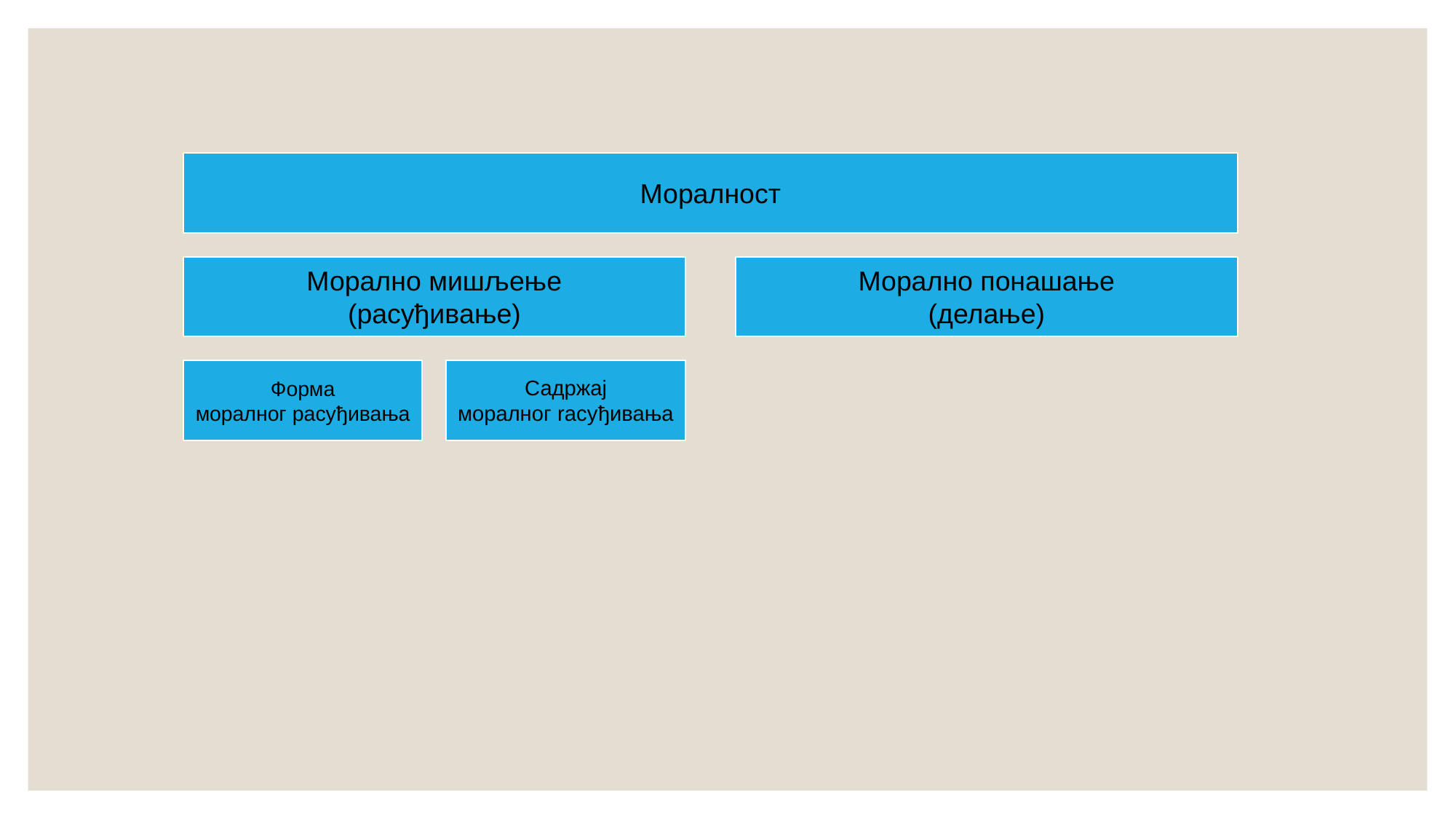

Моралност
Морално мишљење
(расуђивaње)
Форма
моралног расуђивања
Садржај
моралнoг raсуђивањa
Морално понашање
(делањe)